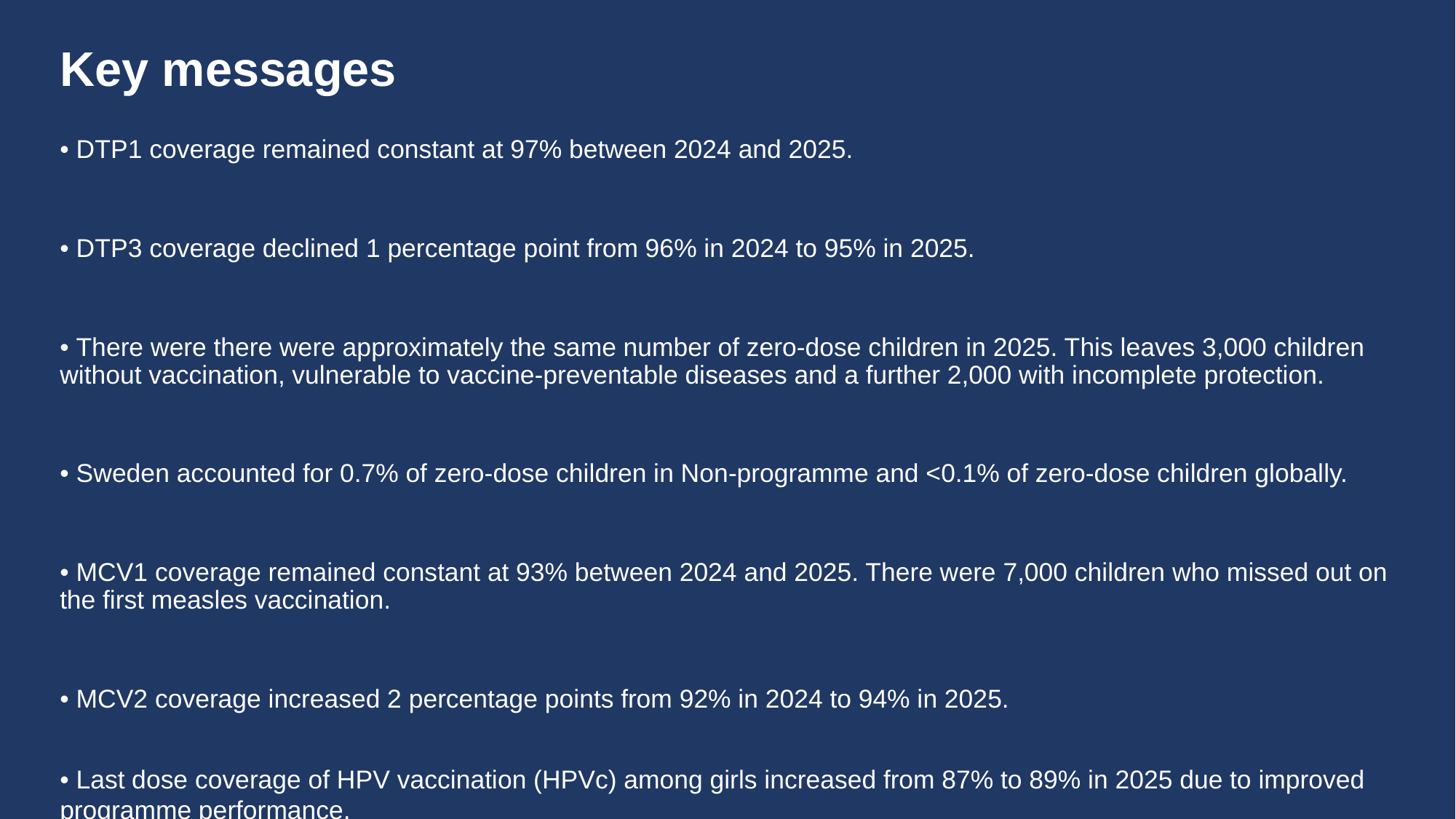

# Key messages
• DTP1 coverage remained constant at 97% between 2024 and 2025.

• DTP3 coverage declined 1 percentage point from 96% in 2024 to 95% in 2025.

• There were there were approximately the same number of zero-dose children in 2025. This leaves 3,000 children without vaccination, vulnerable to vaccine-preventable diseases and a further 2,000 with incomplete protection.

• Sweden accounted for 0.7% of zero-dose children in Non-programme and <0.1% of zero-dose children globally.

• MCV1 coverage remained constant at 93% between 2024 and 2025. There were 7,000 children who missed out on the first measles vaccination.

• MCV2 coverage increased 2 percentage points from 92% in 2024 to 94% in 2025.

• Last dose coverage of HPV vaccination (HPVc) among girls increased from 87% to 89% in 2025 due to improved programme performance.